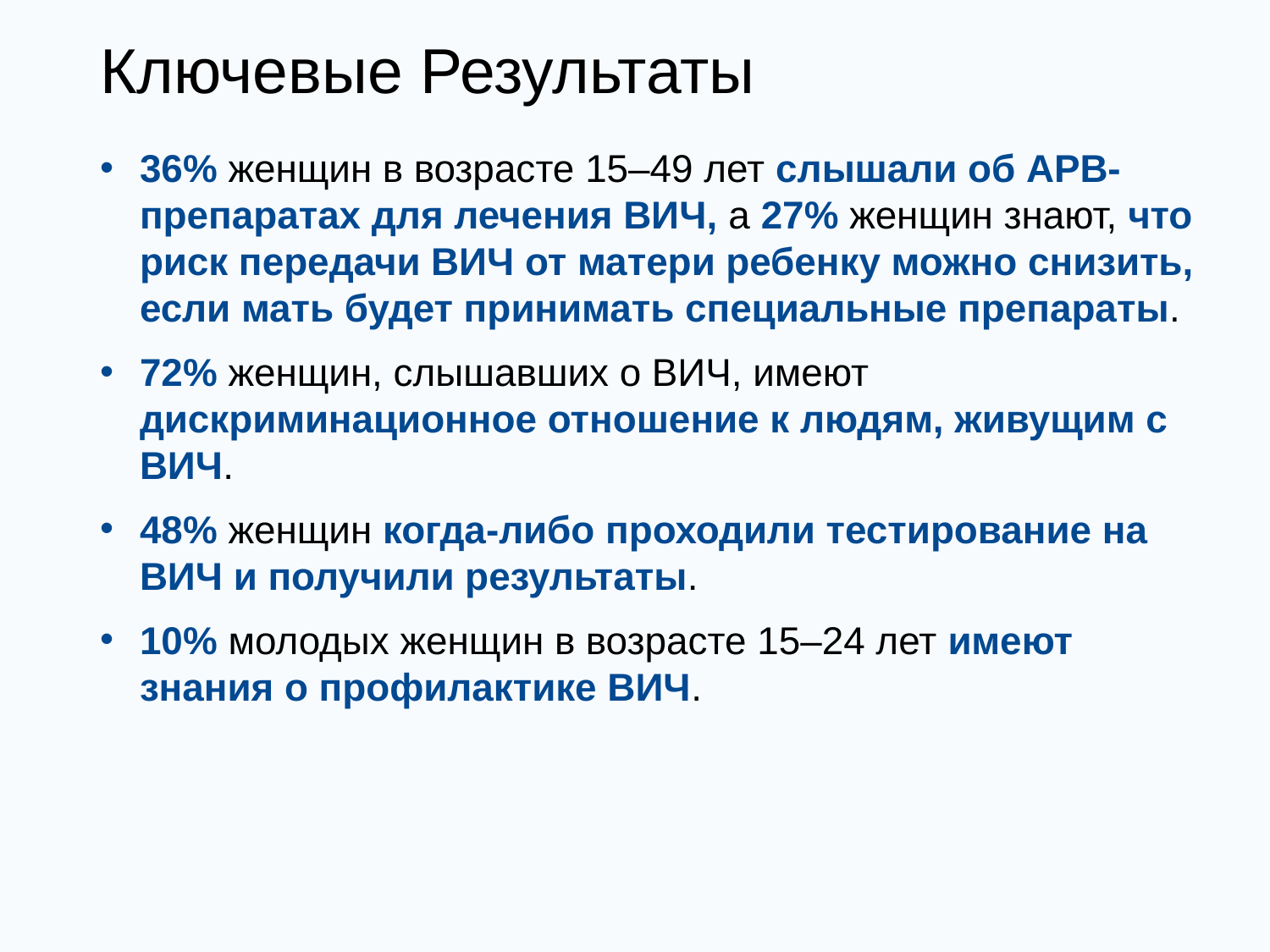

# Ключевые Результаты
36% женщин в возрасте 15–49 лет слышали об АРВ-препаратах для лечения ВИЧ, а 27% женщин знают, что риск передачи ВИЧ от матери ребенку можно снизить, если мать будет принимать специальные препараты.
72% женщин, слышавших о ВИЧ, имеют дискриминационное отношение к людям, живущим с ВИЧ.
48% женщин когда-либо проходили тестирование на ВИЧ и получили результаты.
10% молодых женщин в возрасте 15–24 лет имеют знания о профилактике ВИЧ.